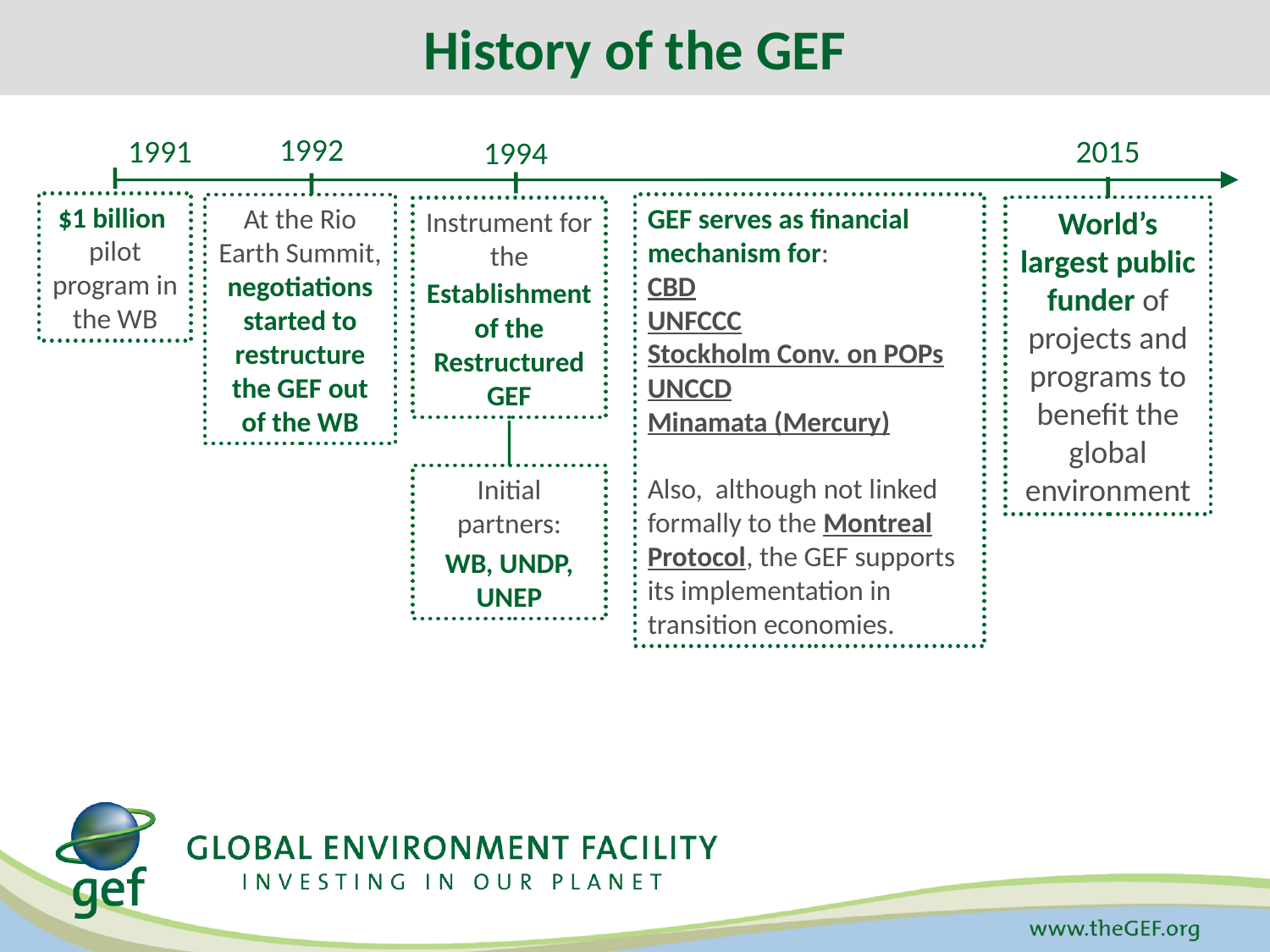

History of the GEF
1992
2015
1991
1994

$1 billion
pilot program in the WB
GEF serves as financial mechanism for:
CBD
UNFCCC
Stockholm Conv. on POPs
UNCCD
Minamata (Mercury)

Also,  although not linked formally to the Montreal Protocol, the GEF supports its implementation in transition economies.
At the Rio Earth Summit, negotiations started to restructure the GEF out of the WB
World’s largest public funder of projects and programs to benefit the global environment
Instrument for the Establishment of the Restructured GEF

Initial partners:
WB, UNDP, UNEP